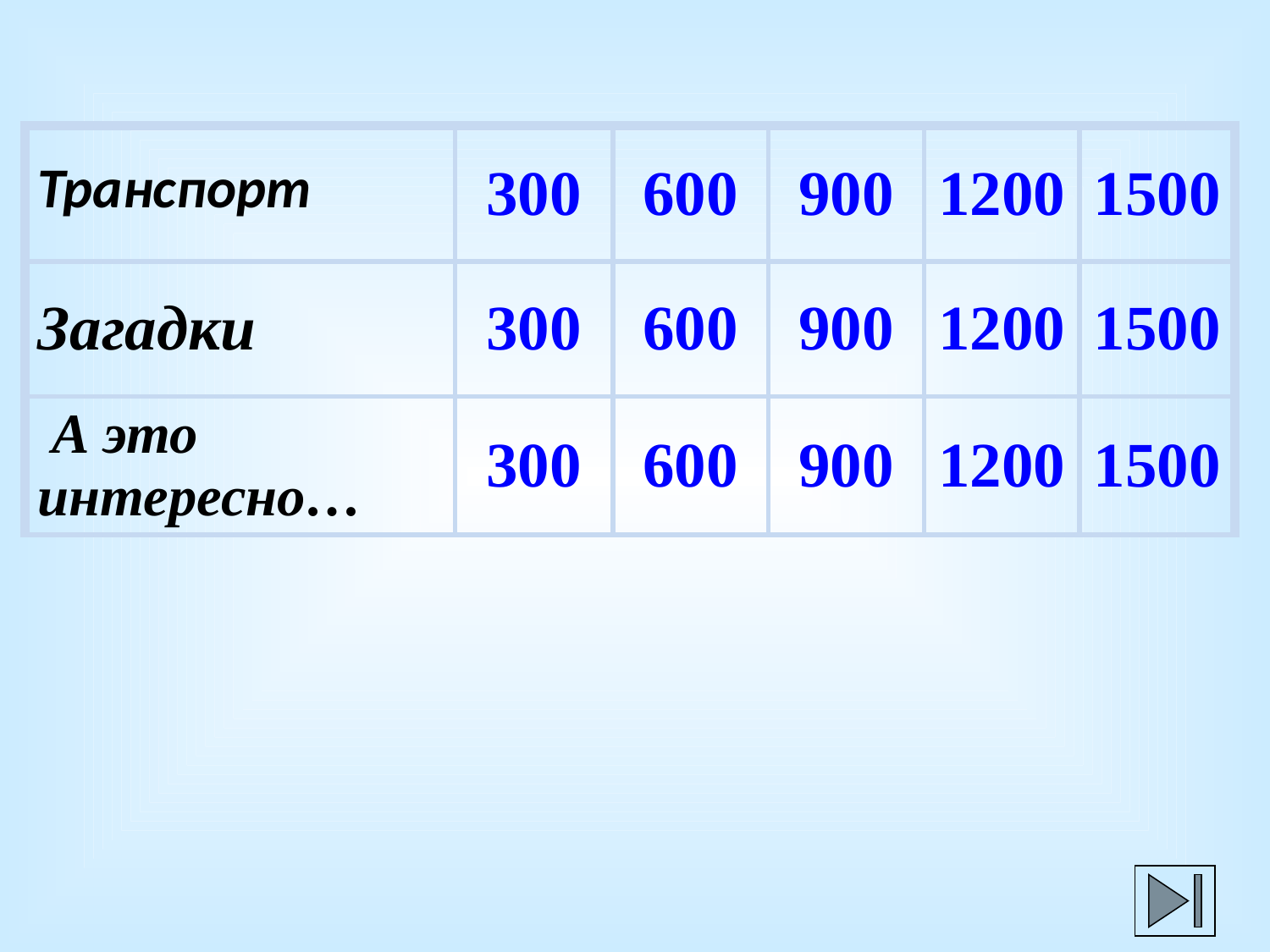

| Транспорт | 300 | 600 | 900 | 1200 | 1500 |
| --- | --- | --- | --- | --- | --- |
| Загадки | 300 | 600 | 900 | 1200 | 1500 |
| А это интересно… | 300 | 600 | 900 | 1200 | 1500 |